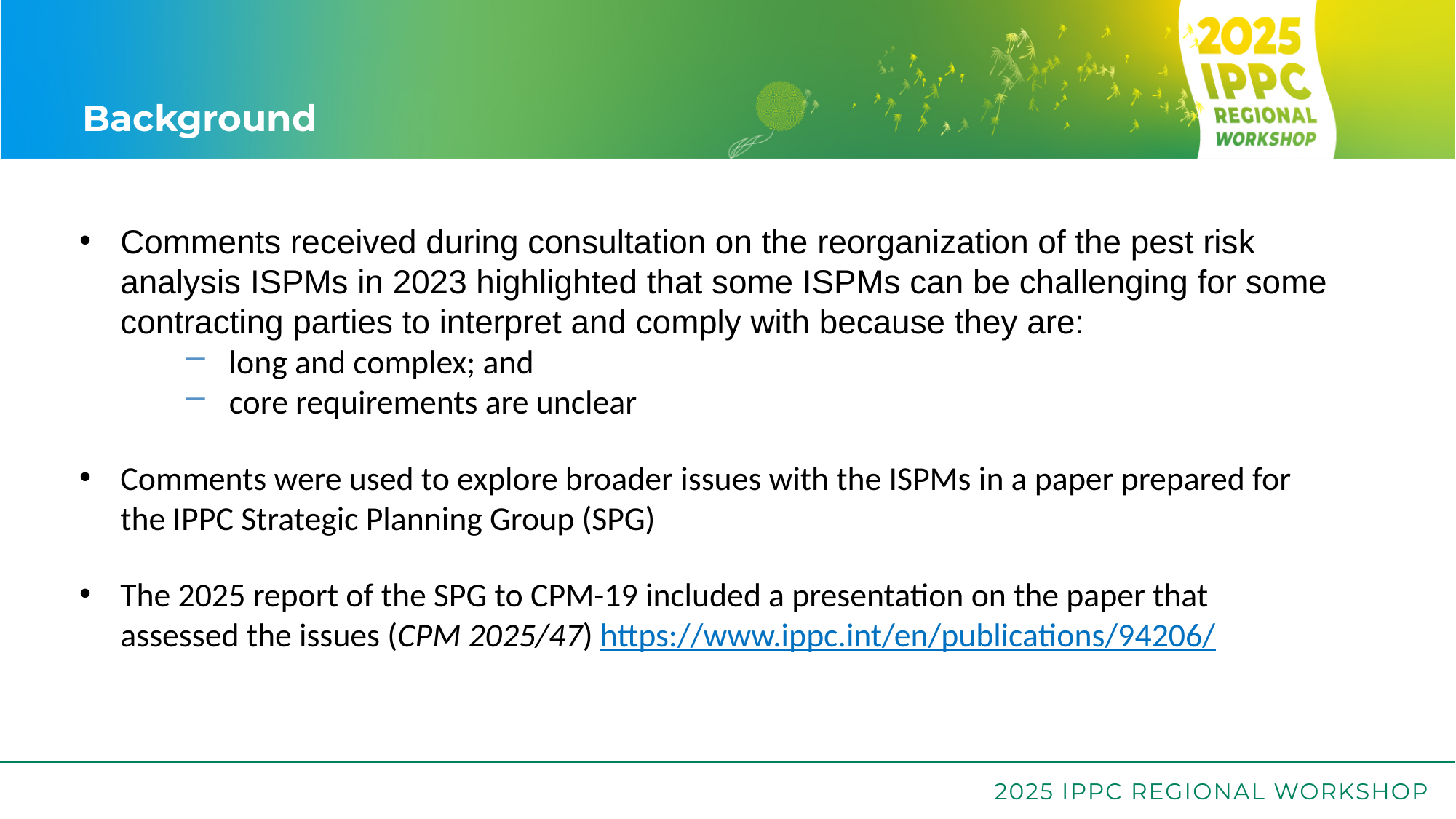

# Background
Comments received during consultation on the reorganization of the pest risk analysis ISPMs in 2023 highlighted that some ISPMs can be challenging for some contracting parties to interpret and comply with because they are:
long and complex; and
core requirements are unclear
Comments were used to explore broader issues with the ISPMs in a paper prepared for the IPPC Strategic Planning Group (SPG)
The 2025 report of the SPG to CPM-19 included a presentation on the paper that assessed the issues (CPM 2025/47) https://www.ippc.int/en/publications/94206/